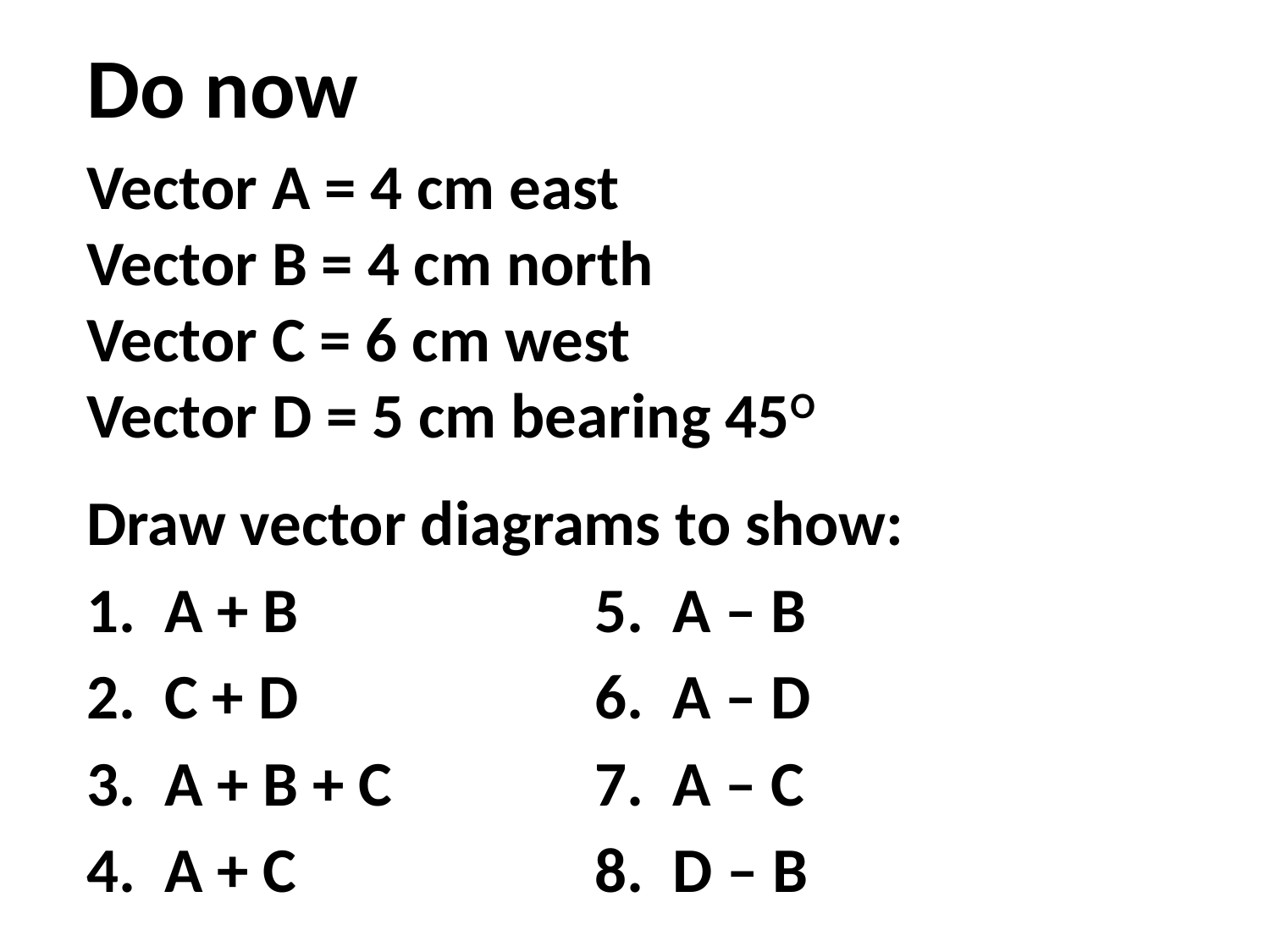

Do now
Vector A = 4 cm east
Vector B = 4 cm north
Vector C = 6 cm west
Vector D = 5 cm bearing 45O
Draw vector diagrams to show:
1.  A + B			5.  A – B
2.  C + D			6.  A – D
3.  A + B + C		7.  A – C
4.  A + C			8.  D – B